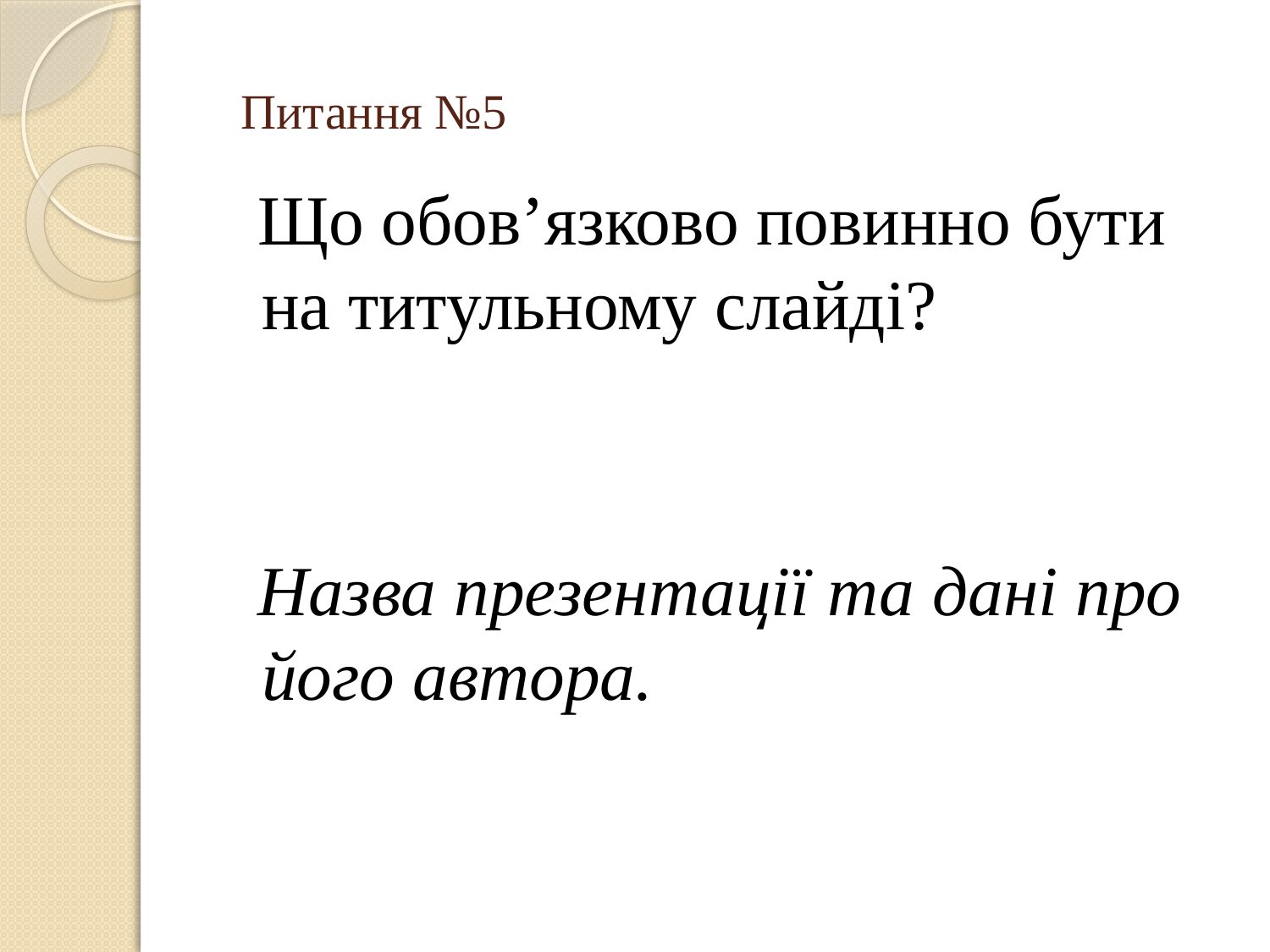

# Питання №5
  Що обов’язково повинно бути на титульному слайді?

  Назва презентації та дані про його автора.